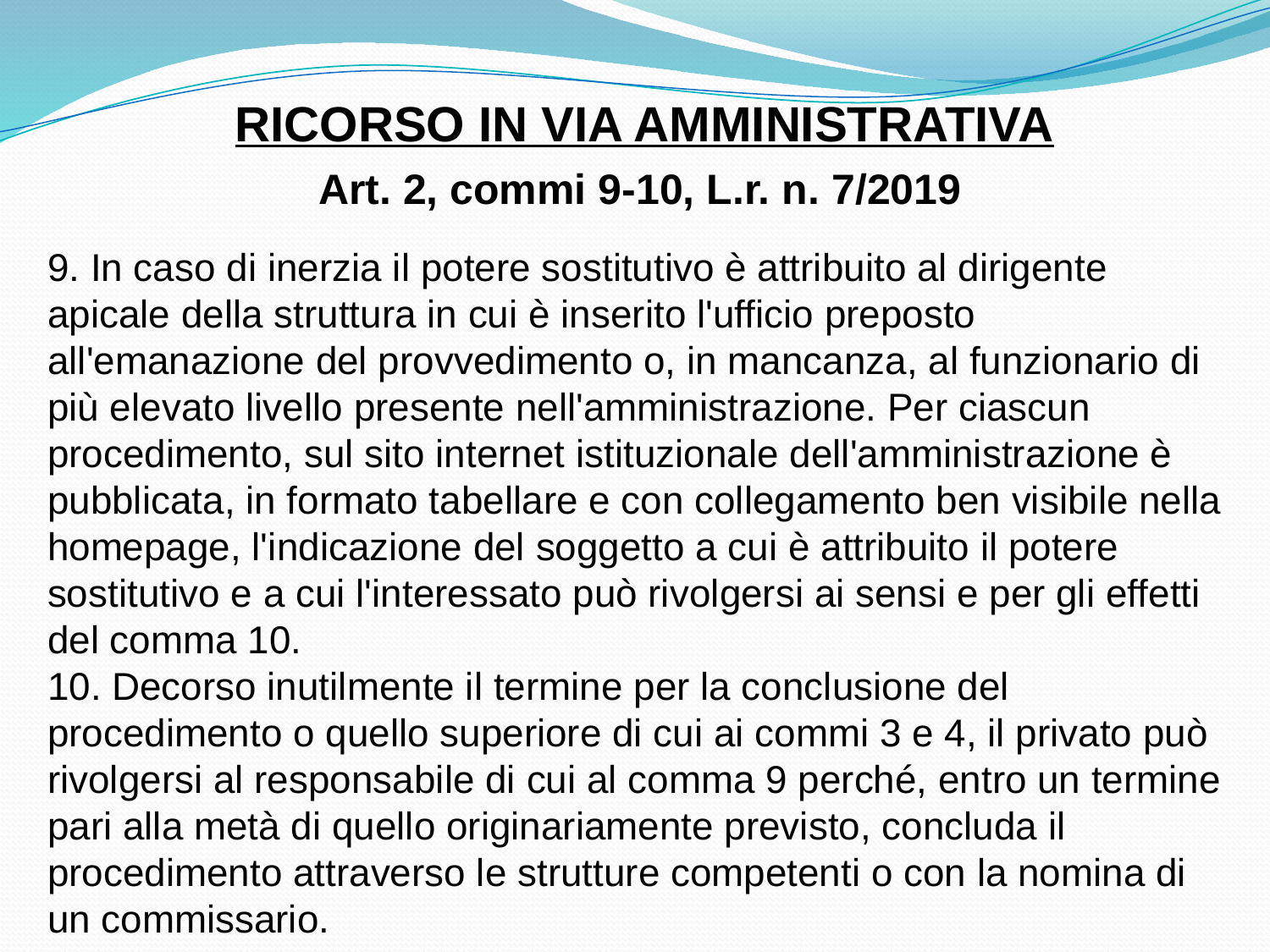

RICORSO IN VIA AMMINISTRATIVA
Art. 2, commi 9-10, L.r. n. 7/2019

9. In caso di inerzia il potere sostitutivo è attribuito al dirigente apicale della struttura in cui è inserito l'ufficio preposto all'emanazione del provvedimento o, in mancanza, al funzionario di più elevato livello presente nell'amministrazione. Per ciascun procedimento, sul sito internet istituzionale dell'amministrazione è pubblicata, in formato tabellare e con collegamento ben visibile nella homepage, l'indicazione del soggetto a cui è attribuito il potere sostitutivo e a cui l'interessato può rivolgersi ai sensi e per gli effetti del comma 10.
10. Decorso inutilmente il termine per la conclusione del procedimento o quello superiore di cui ai commi 3 e 4, il privato può rivolgersi al responsabile di cui al comma 9 perché, entro un termine pari alla metà di quello originariamente previsto, concluda il procedimento attraverso le strutture competenti o con la nomina di un commissario.